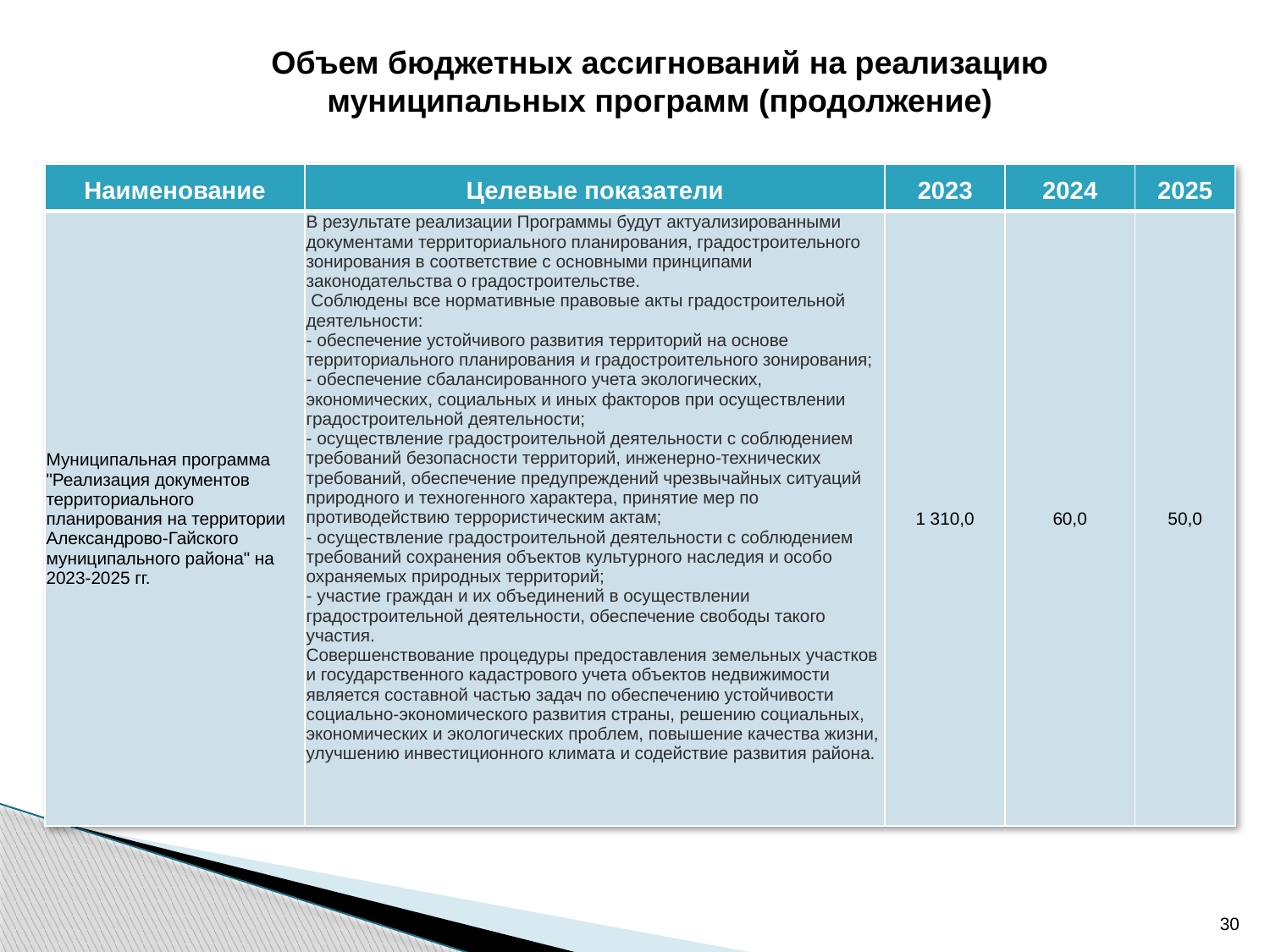

Объем бюджетных ассигнований на реализацию муниципальных программ (продолжение)

| Наименование | Целевые показатели | 2023 | 2024 | 2025 |
| --- | --- | --- | --- | --- |
| Муниципальная программа "Реализация документов территориального планирования на территории Александрово-Гайского муниципального района" на 2023-2025 гг. | В результате реализации Программы будут актуализированными документами территориального планирования, градостроительного зонирования в соответствие с основными принципами законодательства о градостроительстве. Соблюдены все нормативные правовые акты градостроительной деятельности: - обеспечение устойчивого развития территорий на основе территориального планирования и градостроительного зонирования; - обеспечение сбалансированного учета экологических, экономических, социальных и иных факторов при осуществлении градостроительной деятельности; - осуществление градостроительной деятельности с соблюдением требований безопасности территорий, инженерно-технических требований, обеспечение предупреждений чрезвычайных ситуаций природного и техногенного характера, принятие мер по противодействию террористическим актам; - осуществление градостроительной деятельности с соблюдением требований сохранения объектов культурного наследия и особо охраняемых природных территорий; - участие граждан и их объединений в осуществлении градостроительной деятельности, обеспечение свободы такого участия. Совершенствование процедуры предоставления земельных участков и государственного кадастрового учета объектов недвижимости является составной частью задач по обеспечению устойчивости социально-экономического развития страны, решению социальных, экономических и экологических проблем, повышение качества жизни, улучшению инвестиционного климата и содействие развития района. | 1 310,0 | 60,0 | 50,0 |
30